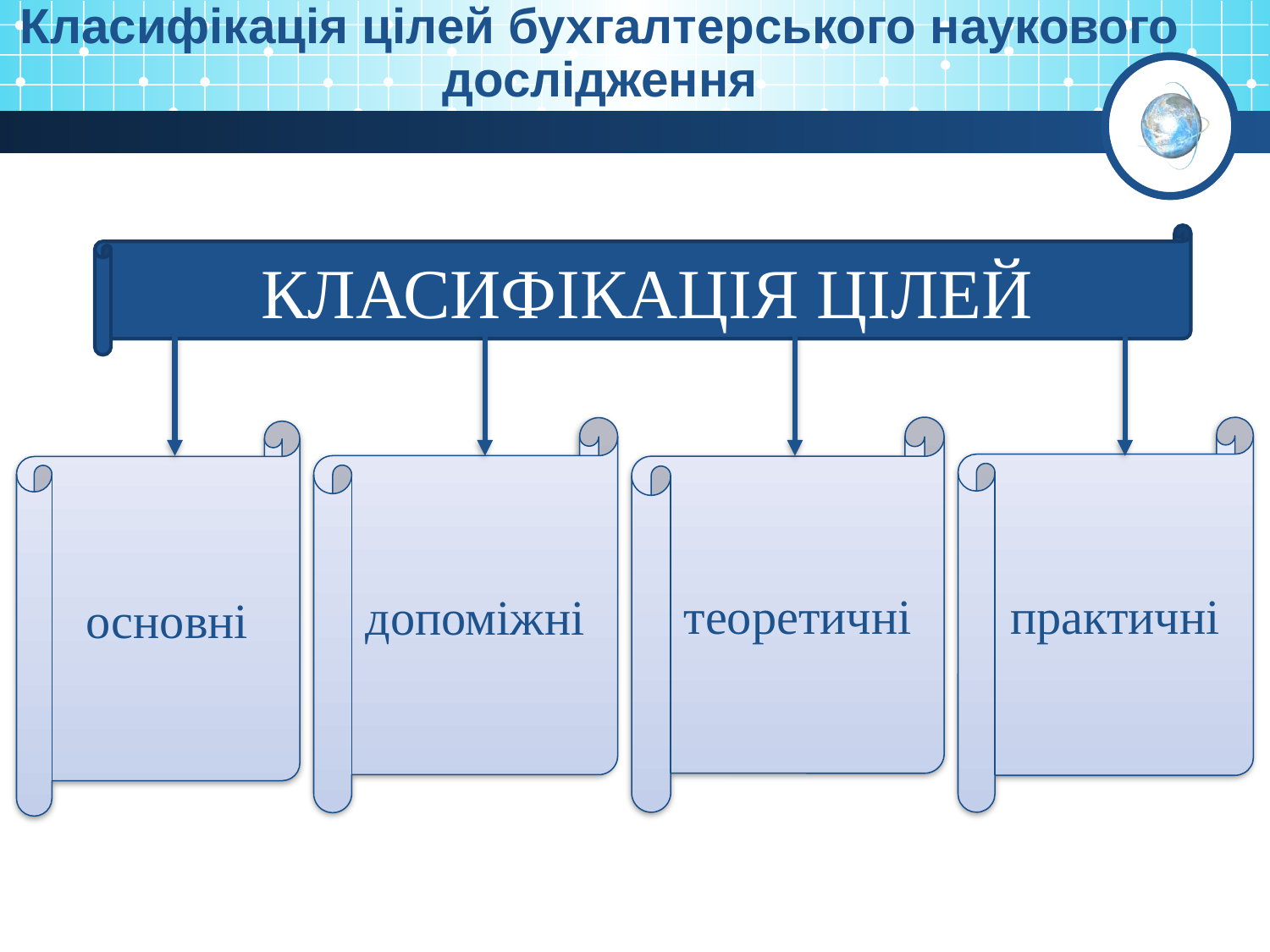

Класифікація цілей бухгалтерського наукового дослідження
КЛАСИФІКАЦІЯ ЦІЛЕЙ
теоретичні
практичні
допоміжні
основні